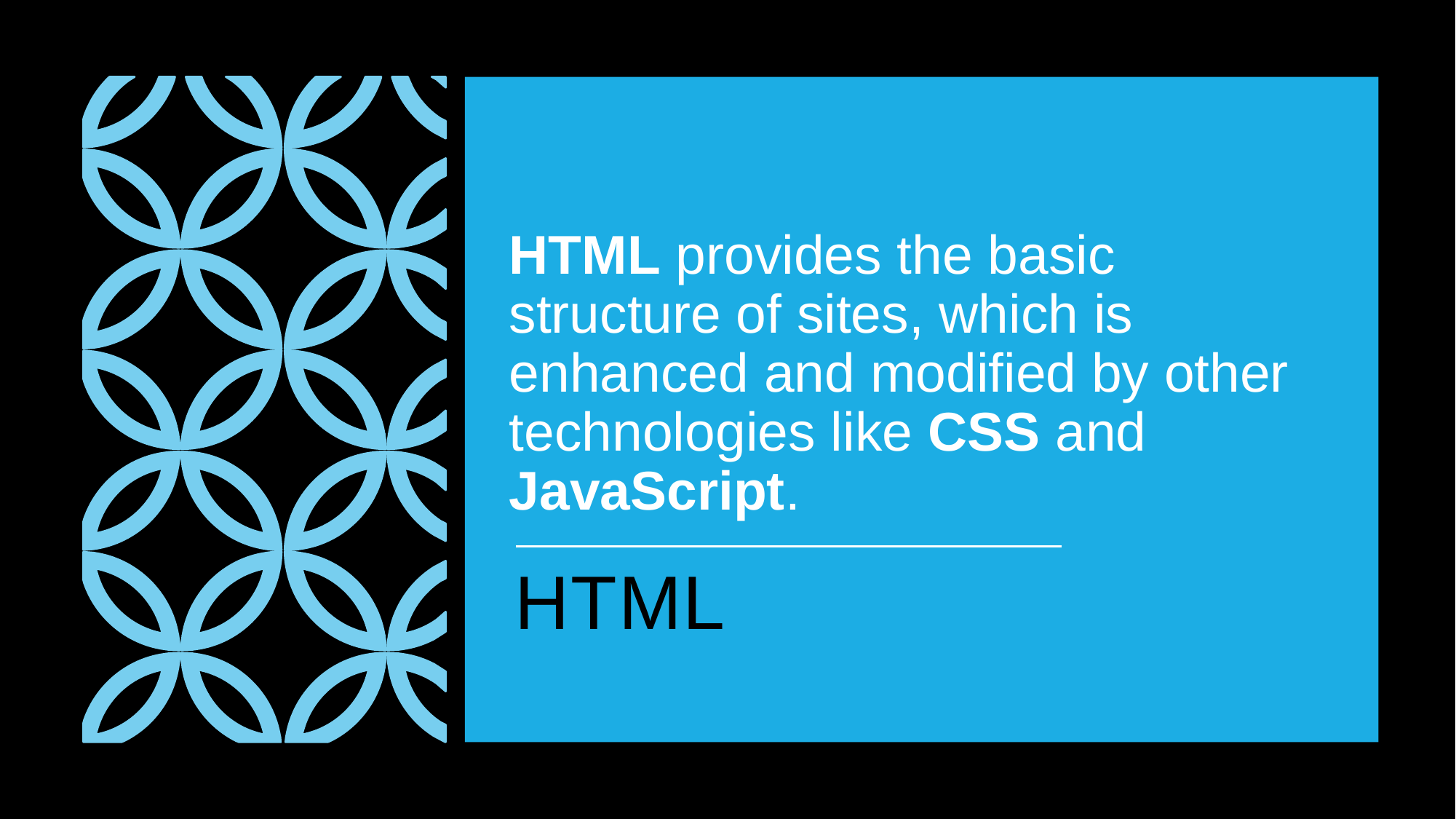

HTML provides the basic structure of sites, which is enhanced and modified by other technologies like CSS and JavaScript.

# HTML